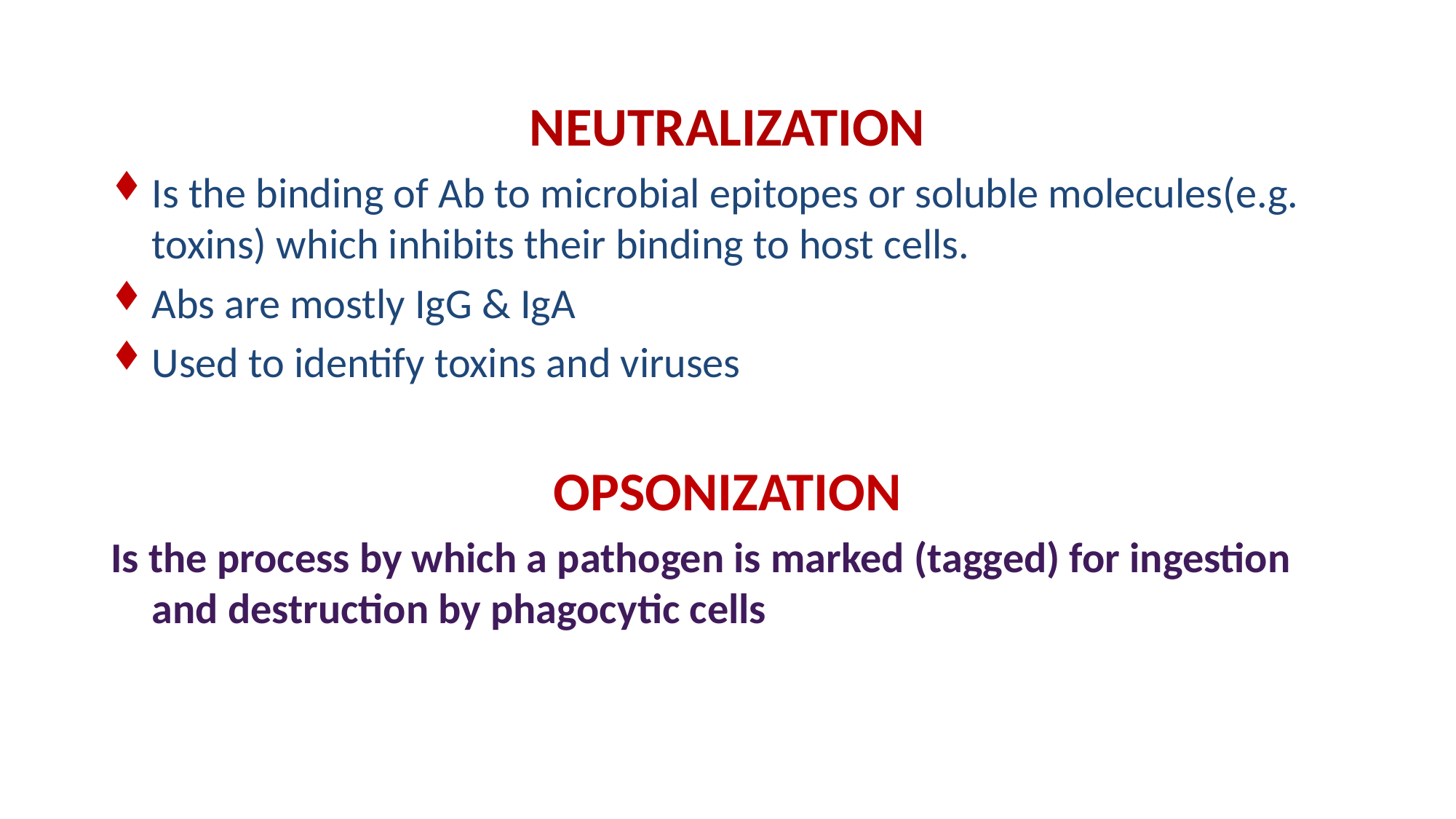

NEUTRALIZATION
Is the binding of Ab to microbial epitopes or soluble molecules(e.g. toxins) which inhibits their binding to host cells.
Abs are mostly IgG & IgA
Used to identify toxins and viruses

OPSONIZATION
Is the process by which a pathogen is marked (tagged) for ingestion and destruction by phagocytic cells